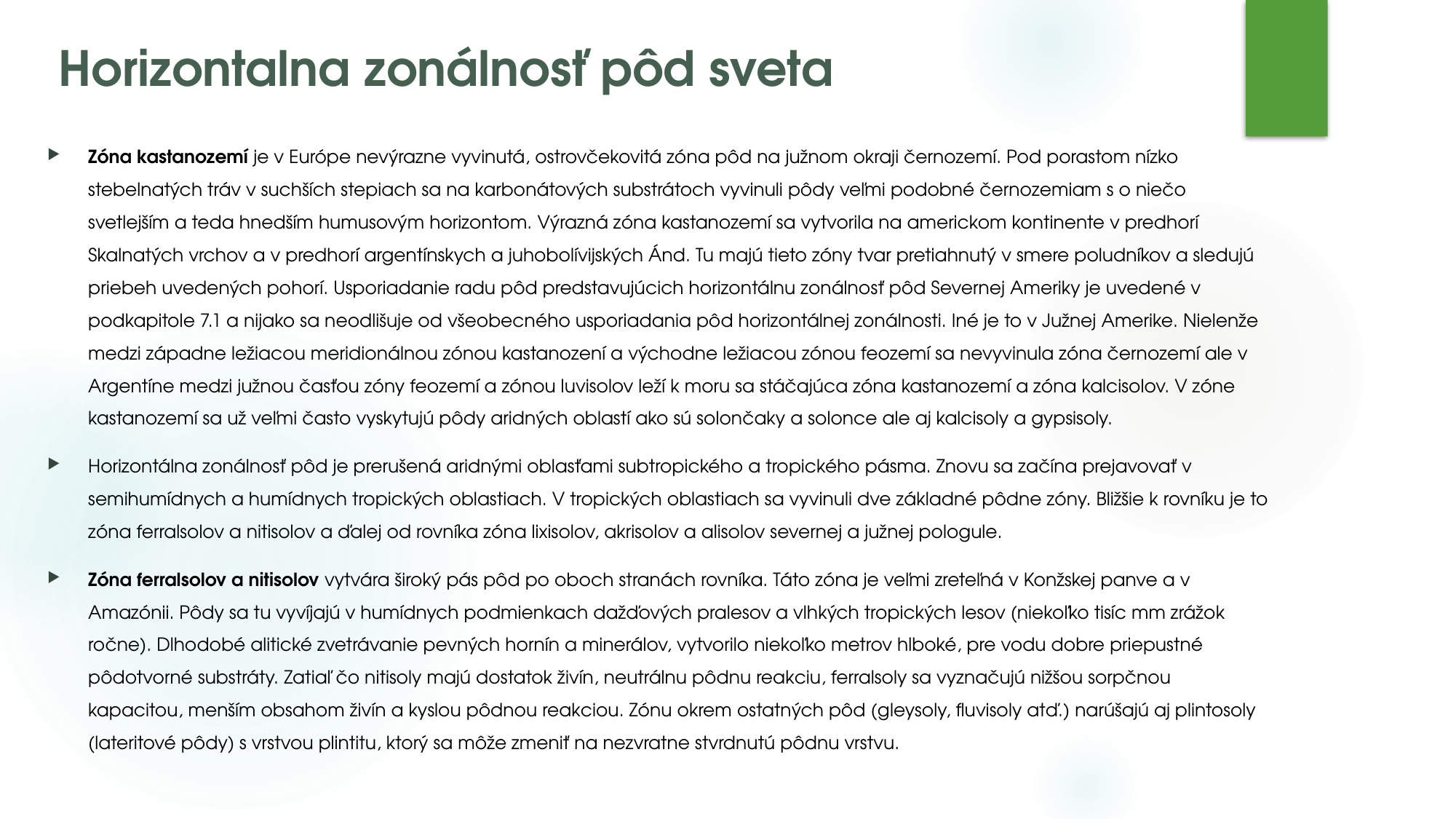

# Horizontalna zonálnosť pôd sveta
Zóna kastanozemí je v Európe nevýrazne vyvinutá, ostrovčekovitá zóna pôd na južnom okraji černozemí. Pod porastom nízko stebelnatých tráv v suchších stepiach sa na karbonátových substrátoch vyvinuli pôdy veľmi podobné černozemiam s o niečo svetlejším a teda hnedším humusovým horizontom. Výrazná zóna kastanozemí sa vytvorila na americkom kontinente v predhorí Skalnatých vrchov a v predhorí argentínskych a juhobolívijských Ánd. Tu majú tieto zóny tvar pretiahnutý v smere poludníkov a sledujú priebeh uvedených pohorí. Usporiadanie radu pôd predstavujúcich horizontálnu zonálnosť pôd Severnej Ameriky je uvedené v podkapitole 7.1 a nijako sa neodlišuje od všeobecného usporiadania pôd horizontálnej zonálnosti. Iné je to v Južnej Amerike. Nielenže medzi západne ležiacou meridionálnou zónou kastanození a východne ležiacou zónou feozemí sa nevyvinula zóna černozemí ale v Argentíne medzi južnou časťou zóny feozemí a zónou luvisolov leží k moru sa stáčajúca zóna kastanozemí a zóna kalcisolov. V zóne kastanozemí sa už veľmi často vyskytujú pôdy aridných oblastí ako sú solončaky a solonce ale aj kalcisoly a gypsisoly.
Horizontálna zonálnosť pôd je prerušená aridnými oblasťami subtropického a tropického pásma. Znovu sa začína prejavovať v semihumídnych a humídnych tropických oblastiach. V tropických oblastiach sa vyvinuli dve základné pôdne zóny. Bližšie k rovníku je to zóna ferralsolov a nitisolov a ďalej od rovníka zóna lixisolov, akrisolov a alisolov severnej a južnej pologule.
Zóna ferralsolov a nitisolov vytvára široký pás pôd po oboch stranách rovníka. Táto zóna je veľmi zreteľná v Konžskej panve a v Amazónii. Pôdy sa tu vyvíjajú v humídnych podmienkach dažďových pralesov a vlhkých tropických lesov (niekoľko tisíc mm zrážok ročne). Dlhodobé alitické zvetrávanie pevných hornín a minerálov, vytvorilo niekoľko metrov hlboké, pre vodu dobre priepustné pôdotvorné substráty. Zatiaľ čo nitisoly majú dostatok živín, neutrálnu pôdnu reakciu, ferralsoly sa vyznačujú nižšou sorpčnou kapacitou, menším obsahom živín a kyslou pôdnou reakciou. Zónu okrem ostatných pôd (gleysoly, fluvisoly atď.) narúšajú aj plintosoly (lateritové pôdy) s vrstvou plintitu, ktorý sa môže zmeniť na nezvratne stvrdnutú pôdnu vrstvu.